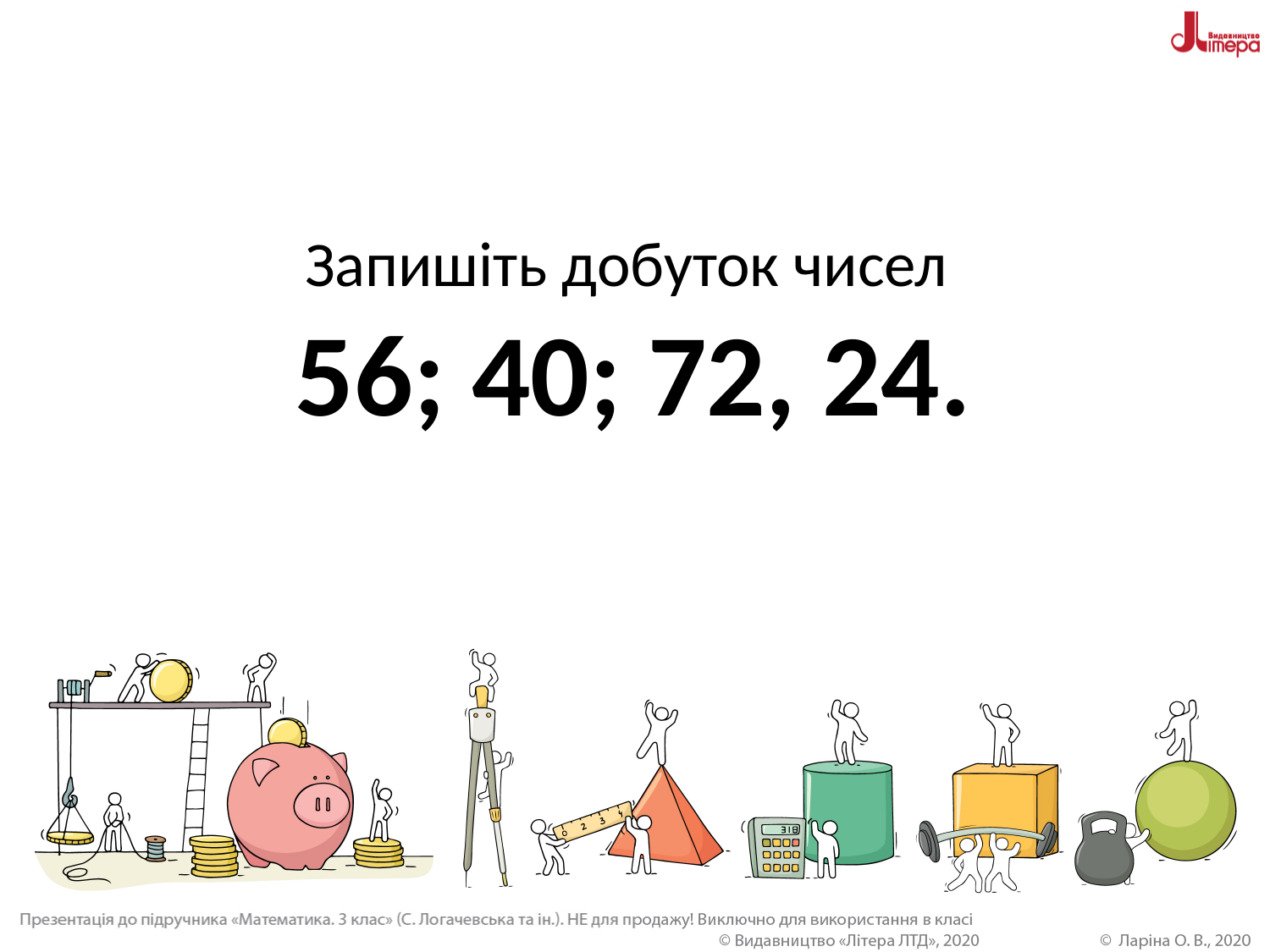

# Запишіть добуток чисел 56; 40; 72, 24.